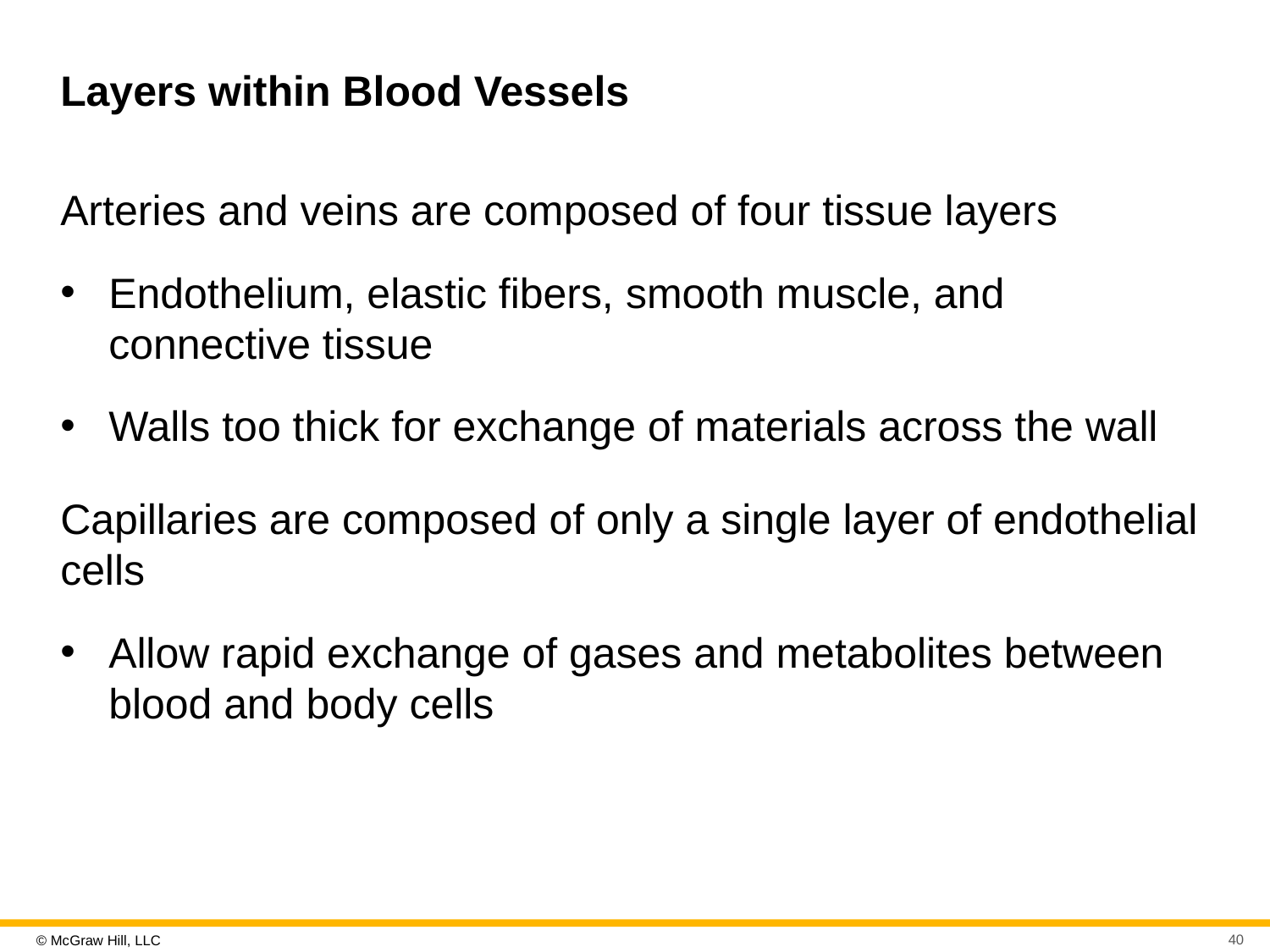

# Layers within Blood Vessels
Arteries and veins are composed of four tissue layers
Endothelium, elastic fibers, smooth muscle, and connective tissue
Walls too thick for exchange of materials across the wall
Capillaries are composed of only a single layer of endothelial cells
Allow rapid exchange of gases and metabolites between blood and body cells
40